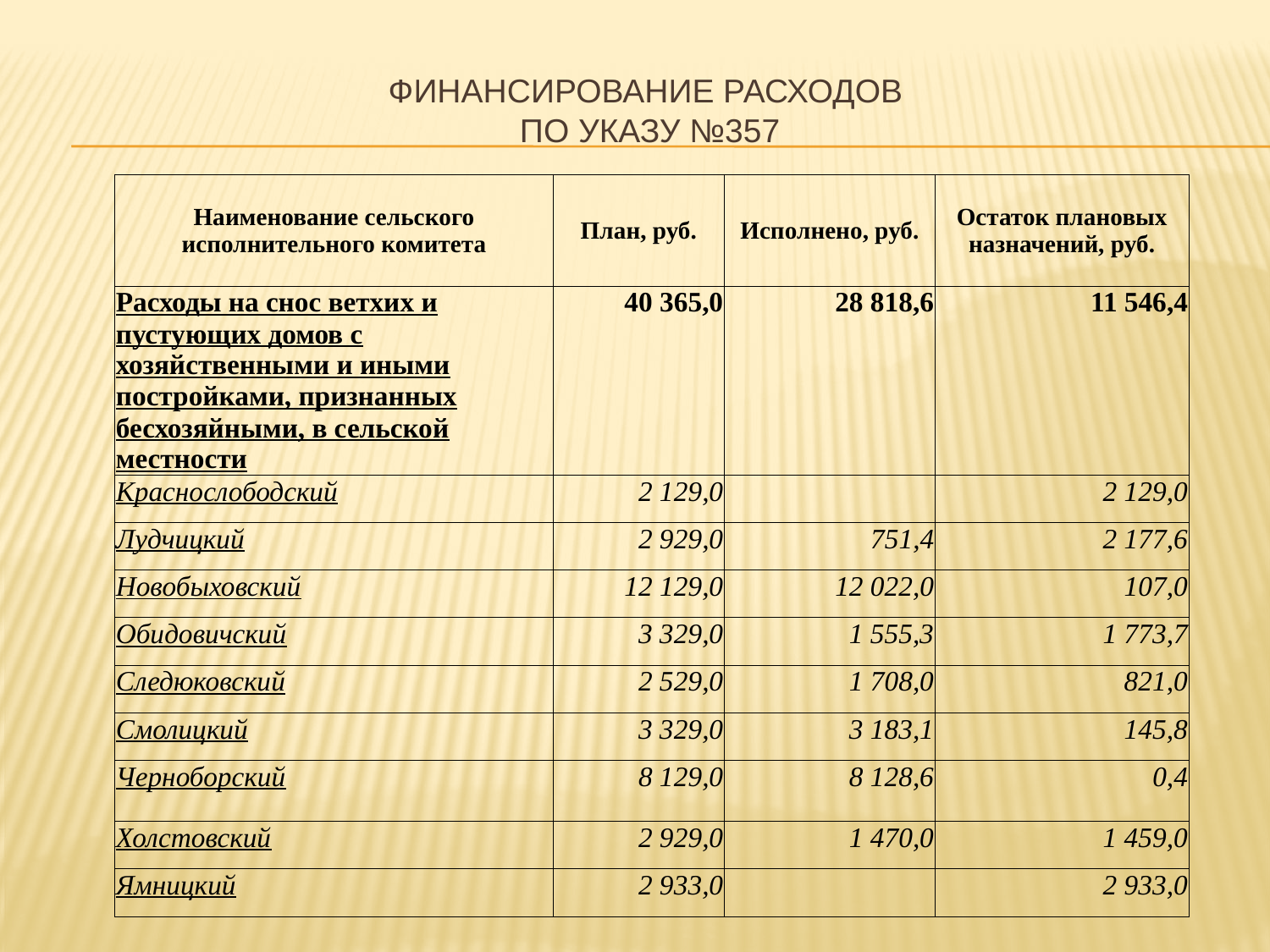

# Финансирование расходов по Указу №357
| Наименование сельского исполнительного комитета | План, руб. | Исполнено, руб. | Остаток плановых назначений, руб. |
| --- | --- | --- | --- |
| Расходы на снос ветхих и пустующих домов с хозяйственными и иными постройками, признанных бесхозяйными, в сельской местности | 40 365,0 | 28 818,6 | 11 546,4 |
| Краснослободский | 2 129,0 |  | 2 129,0 |
| Лудчицкий | 2 929,0 | 751,4 | 2 177,6 |
| Новобыховский | 12 129,0 | 12 022,0 | 107,0 |
| Обидовичский | 3 329,0 | 1 555,3 | 1 773,7 |
| Следюковский | 2 529,0 | 1 708,0 | 821,0 |
| Смолицкий | 3 329,0 | 3 183,1 | 145,8 |
| Черноборский | 8 129,0 | 8 128,6 | 0,4 |
| Холстовский | 2 929,0 | 1 470,0 | 1 459,0 |
| Ямницкий | 2 933,0 |  | 2 933,0 |